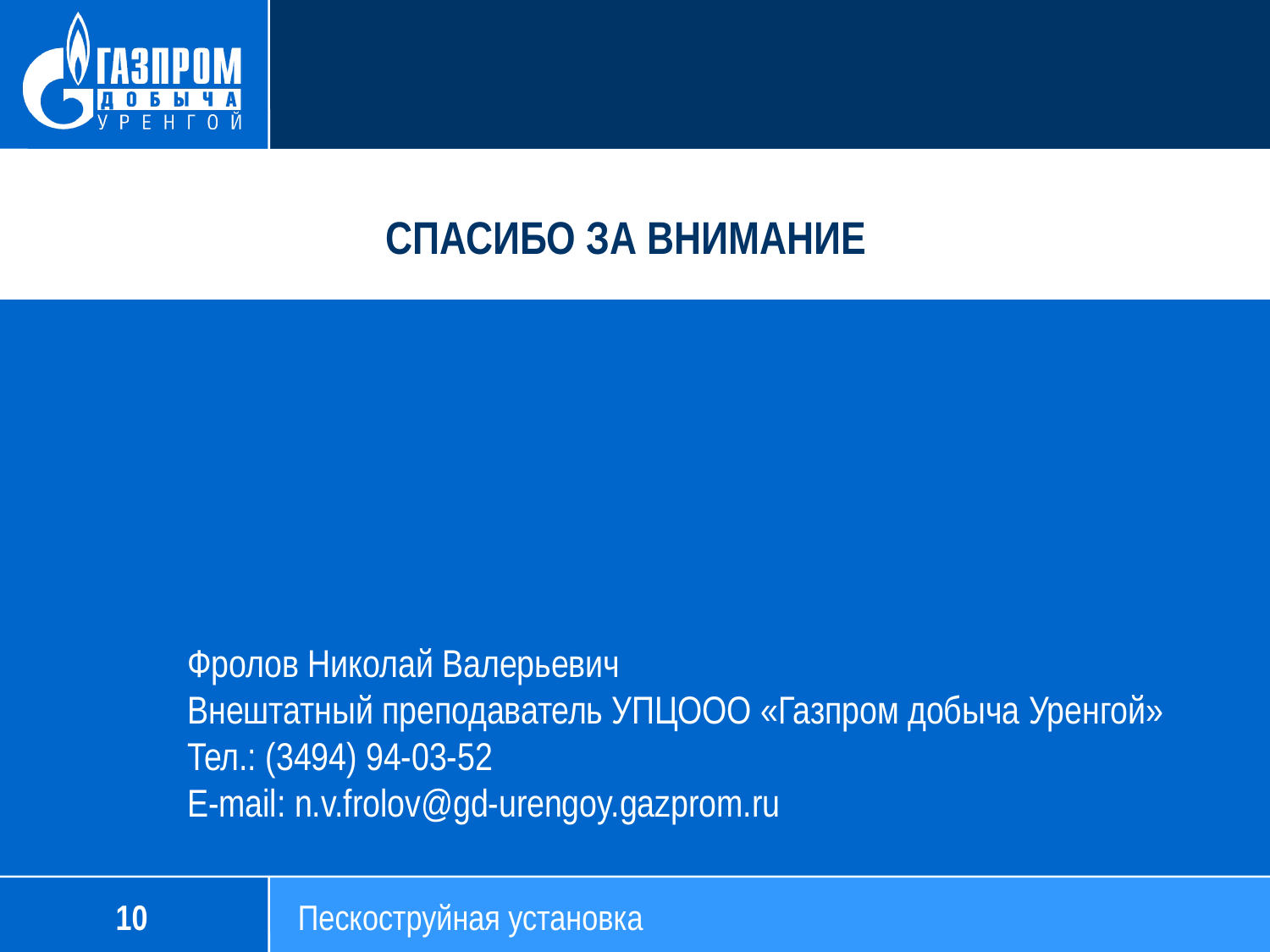

СПАСИБО ЗА ВНИМАНИЕ
Фролов Николай Валерьевич
Внештатный преподаватель УПЦООО «Газпром добыча Уренгой»
Тел.: (3494) 94-03-52
E-mail: n.v.frolov@gd-urengoy.gazprom.ru
10
Пескоструйная установка